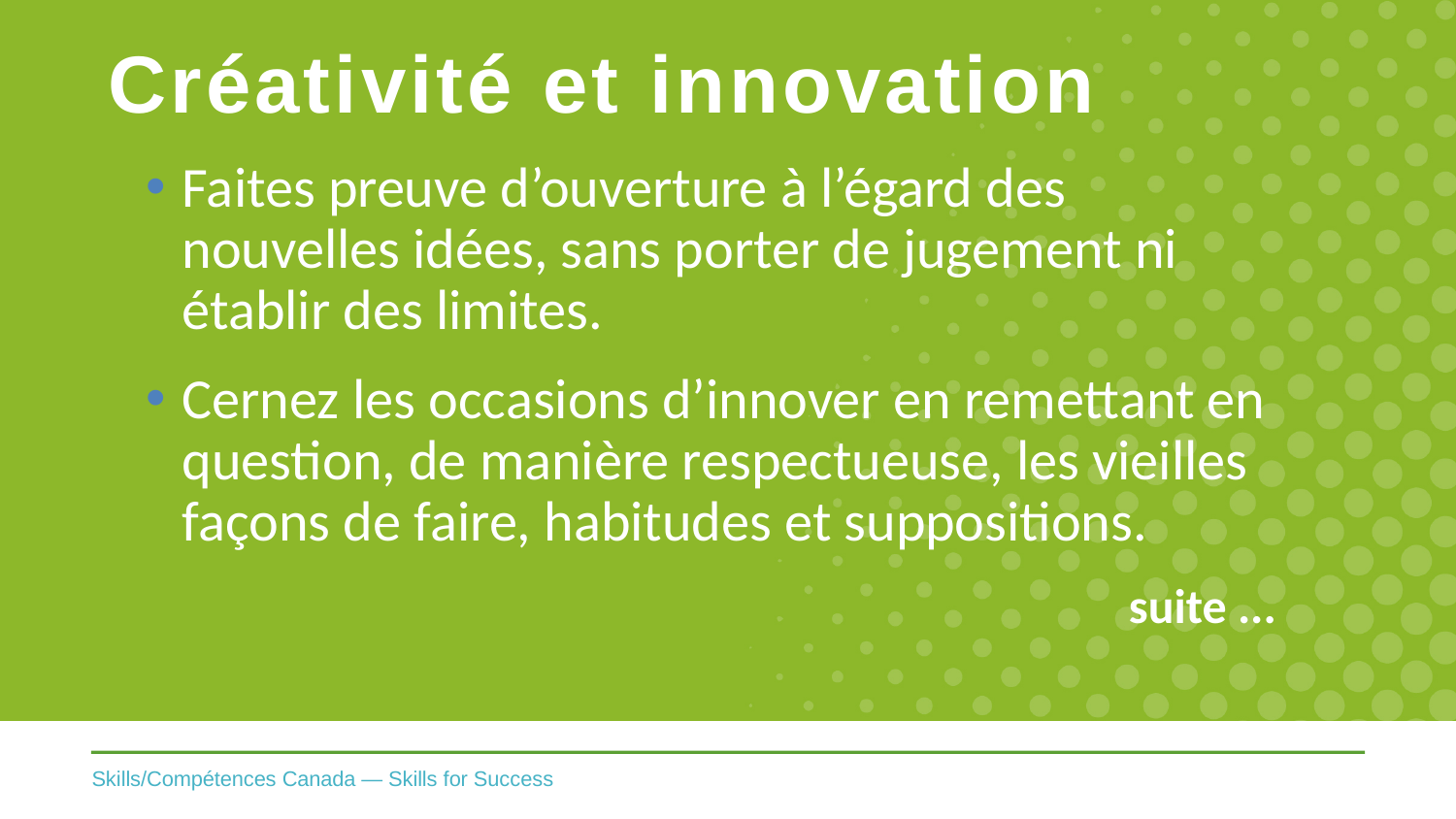

# Créativité et innovation
Faites preuve d’ouverture à l’égard des nouvelles idées, sans porter de jugement ni établir des limites.
Cernez les occasions d’innover en remettant en question, de manière respectueuse, les vieilles façons de faire, habitudes et suppositions.
suite ...